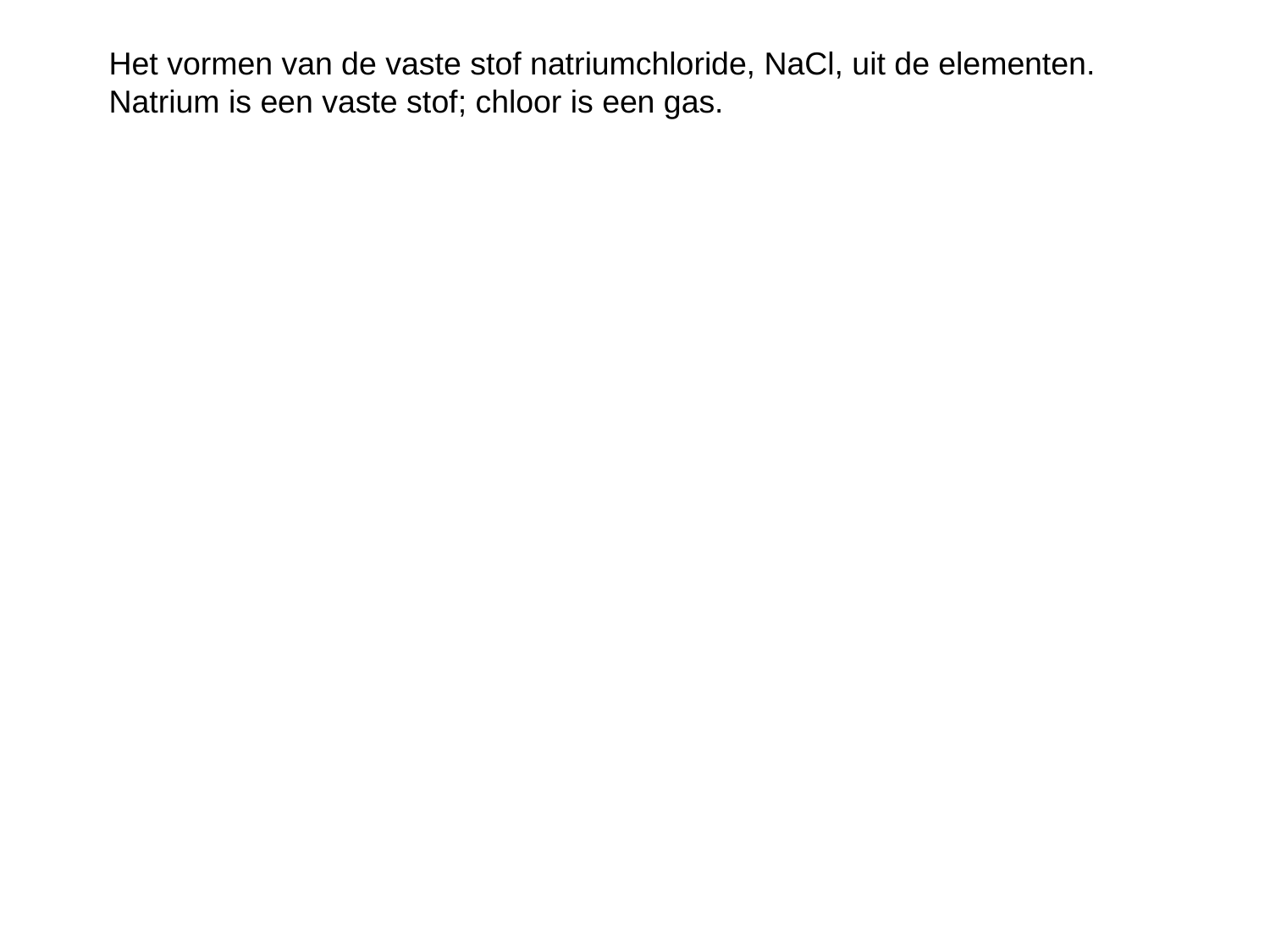

Het vormen van de vaste stof natriumchloride, NaCl, uit de elementen.
Natrium is een vaste stof; chloor is een gas.